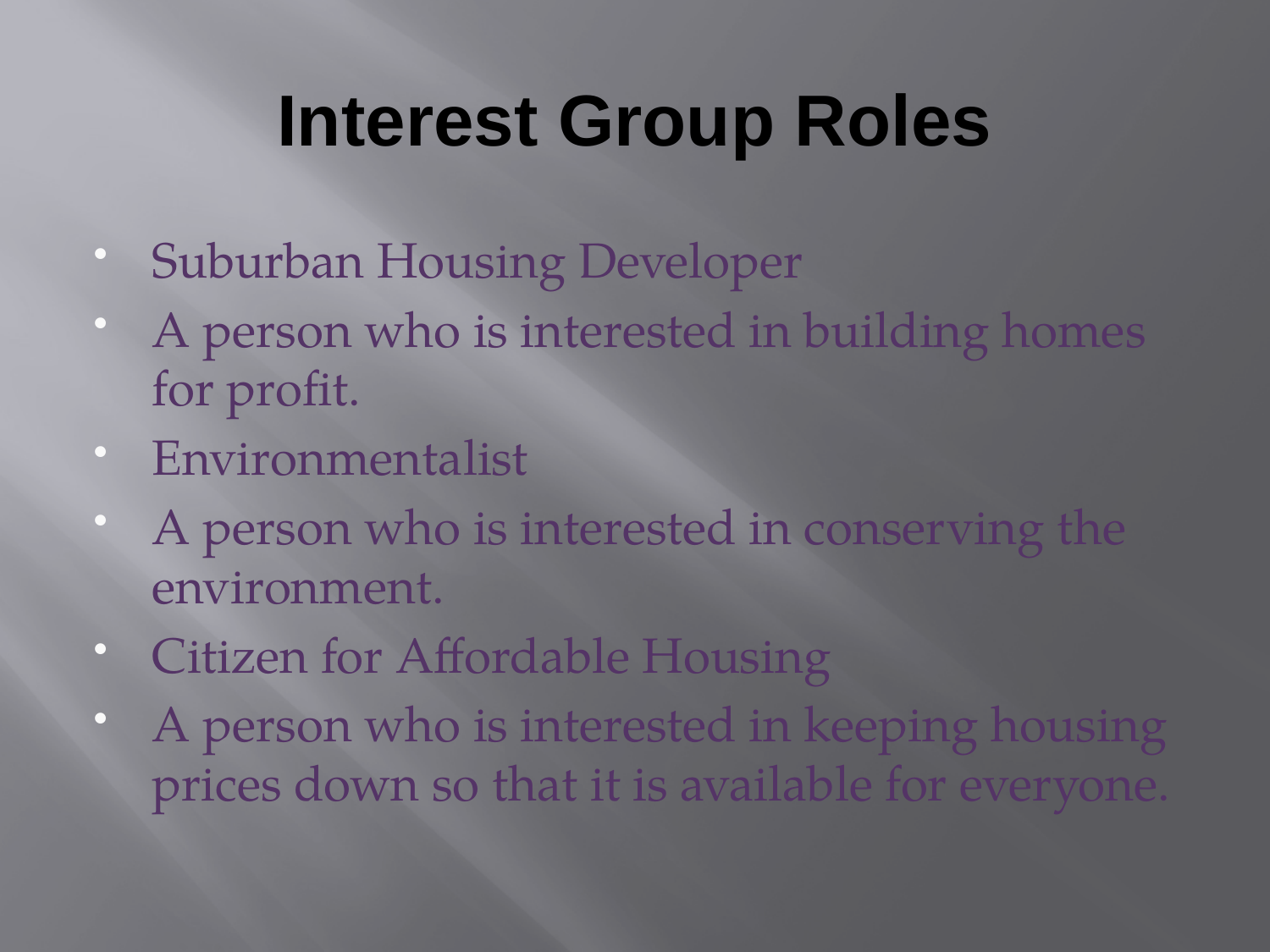

# Interest Group Roles
Suburban Housing Developer
A person who is interested in building homes for profit.
Environmentalist
A person who is interested in conserving the environment.
Citizen for Affordable Housing
A person who is interested in keeping housing prices down so that it is available for everyone.